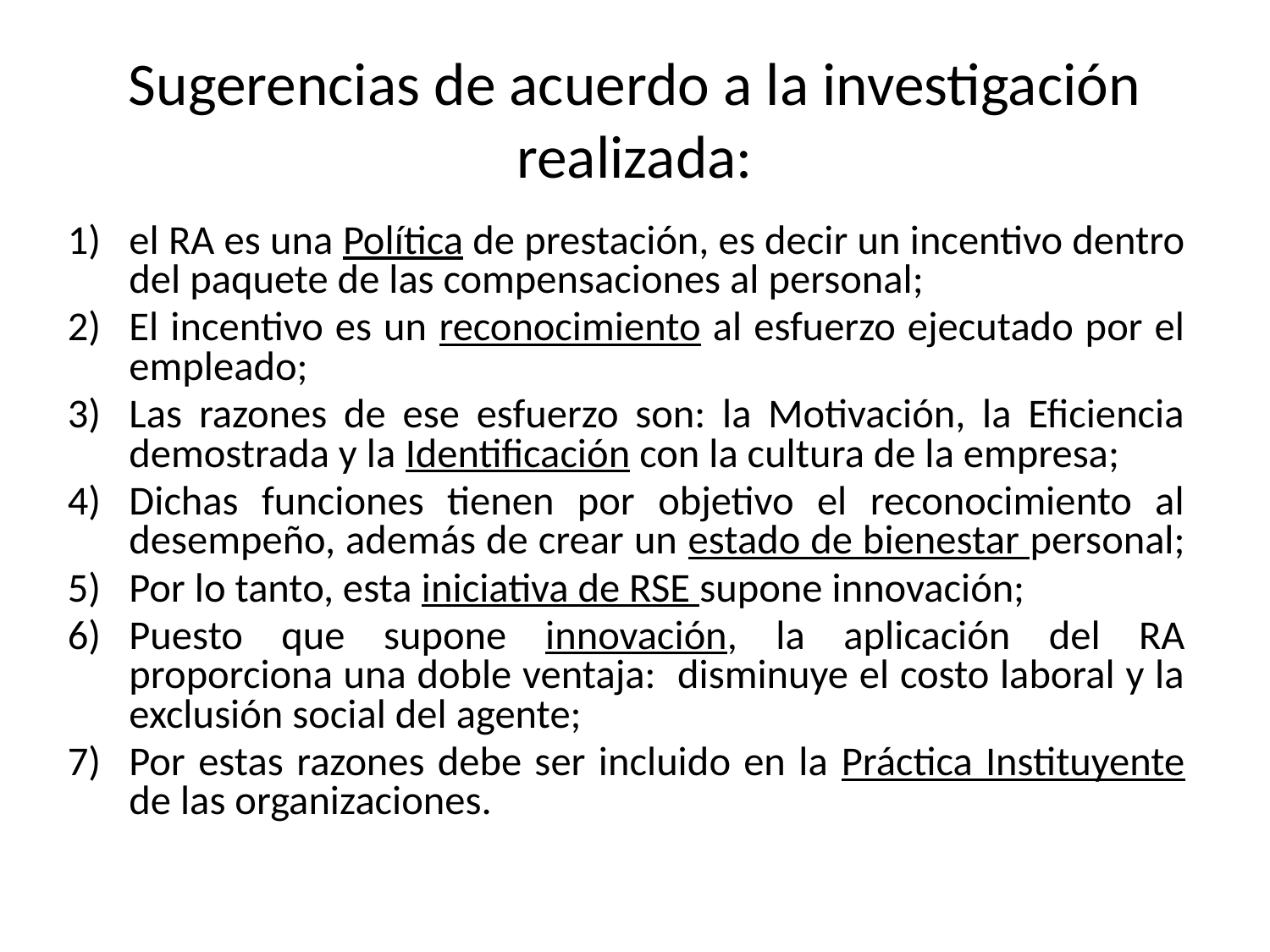

# Sugerencias de acuerdo a la investigación realizada:
el RA es una Política de prestación, es decir un incentivo dentro del paquete de las compensaciones al personal;
El incentivo es un reconocimiento al esfuerzo ejecutado por el empleado;
Las razones de ese esfuerzo son: la Motivación, la Eficiencia demostrada y la Identificación con la cultura de la empresa;
Dichas funciones tienen por objetivo el reconocimiento al desempeño, además de crear un estado de bienestar personal;
Por lo tanto, esta iniciativa de RSE supone innovación;
Puesto que supone innovación, la aplicación del RA proporciona una doble ventaja:  disminuye el costo laboral y la exclusión social del agente;
Por estas razones debe ser incluido en la Práctica Instituyente de las organizaciones.